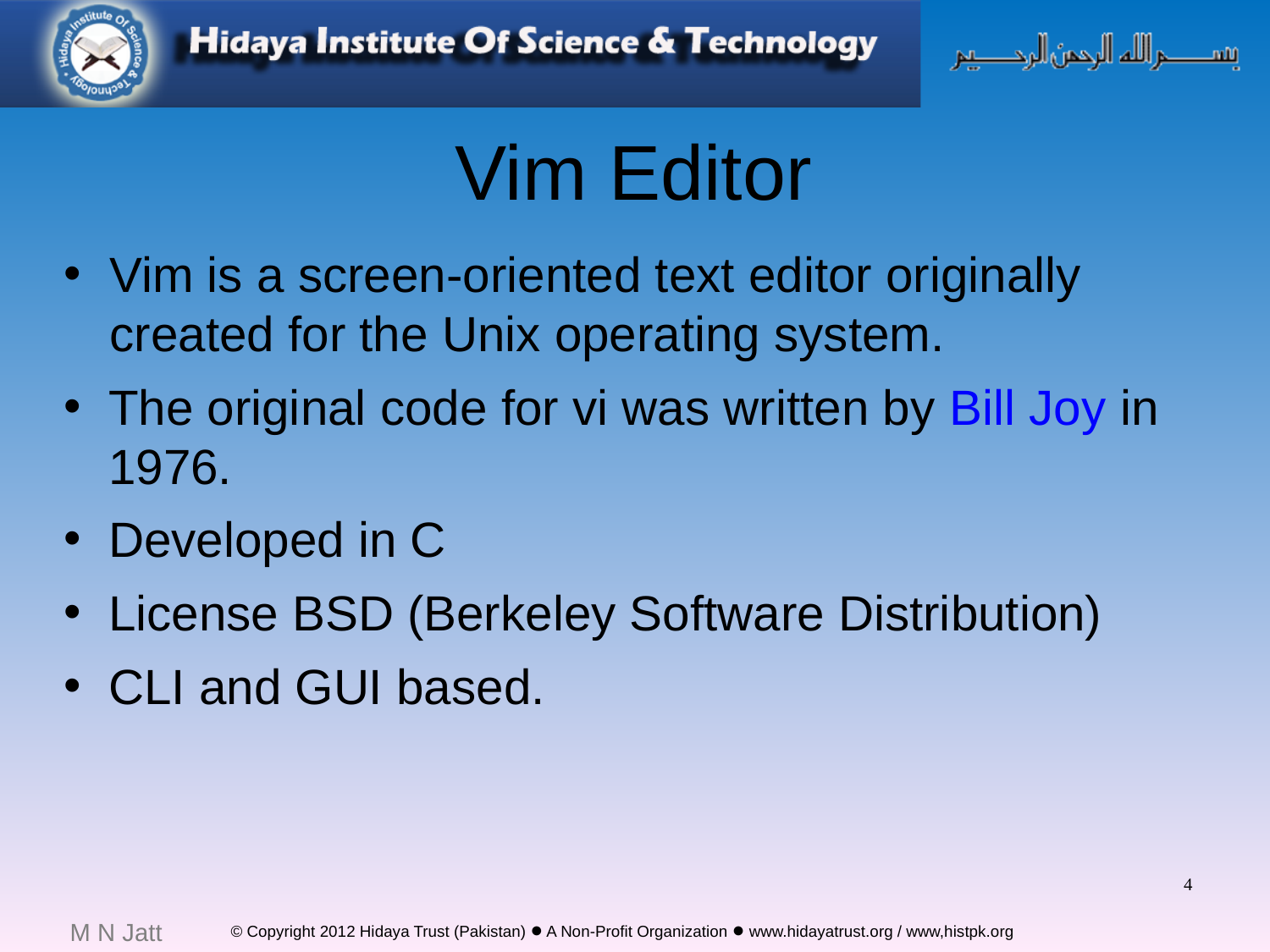

# Vim Editor
Vim is a screen-oriented text editor originally created for the Unix operating system.
The original code for vi was written by Bill Joy in 1976.
Developed in C
License BSD (Berkeley Software Distribution)
CLI and GUI based.

4